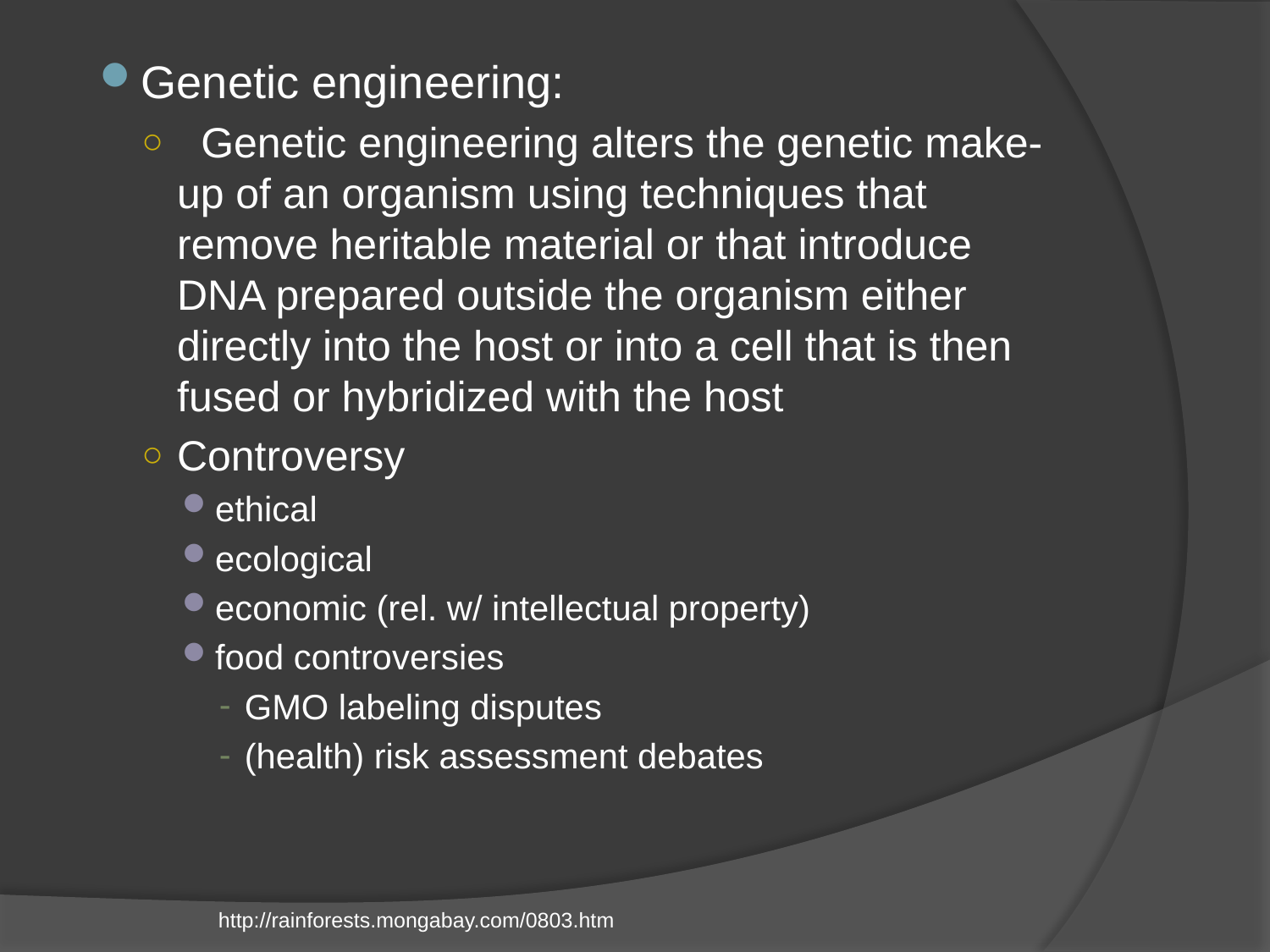

Genetic engineering:
  Genetic engineering alters the genetic make-up of an organism using techniques that remove heritable material or that introduce DNA prepared outside the organism either directly into the host or into a cell that is then fused or hybridized with the host
Controversy
ethical
ecological
economic (rel. w/ intellectual property)
food controversies
GMO labeling disputes
(health) risk assessment debates
http://rainforests.mongabay.com/0803.htm